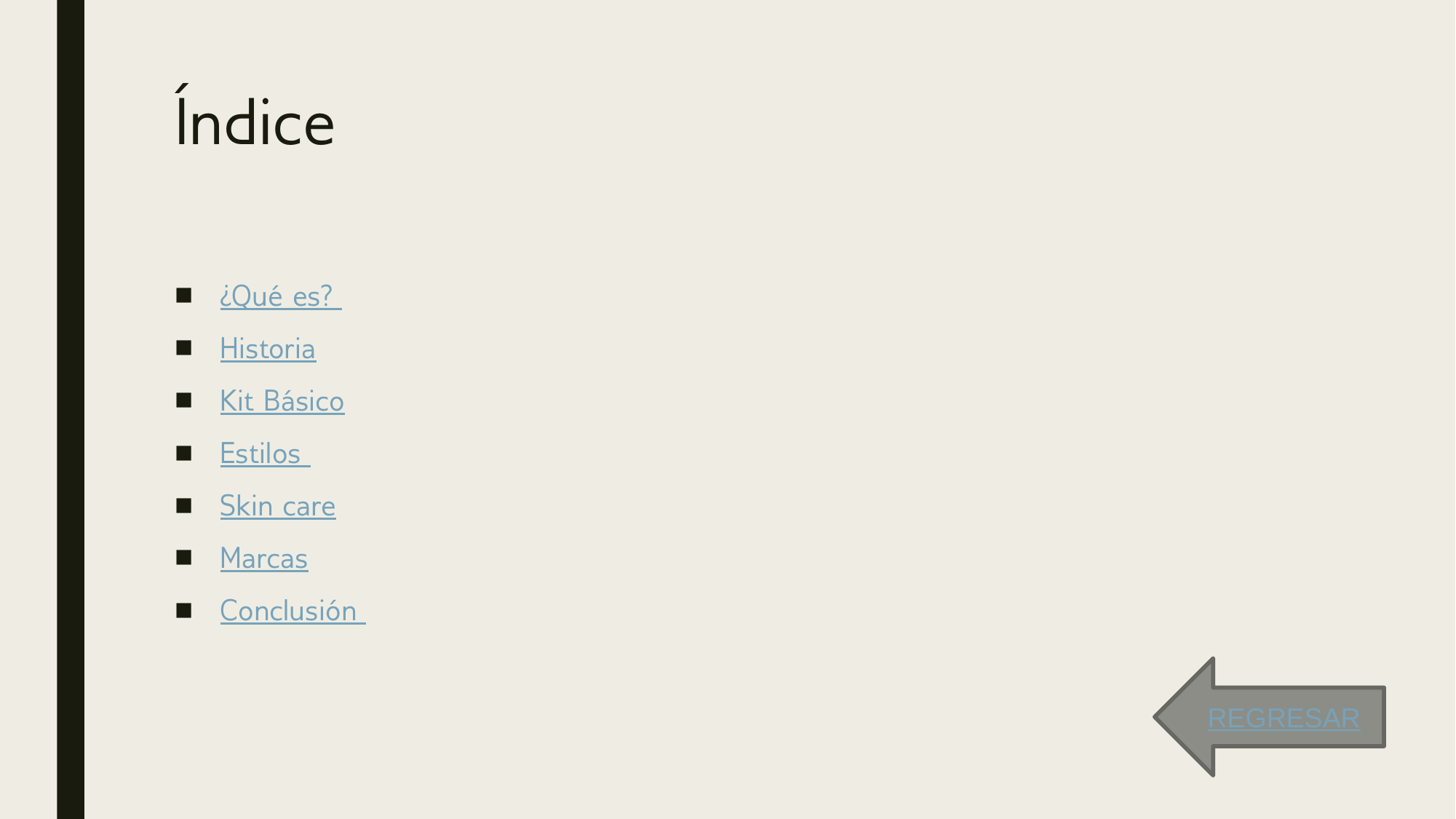

# Índice
¿Qué es?
Historia
Kit Básico
Estilos
Skin care
Marcas
Conclusión

REGRESAR